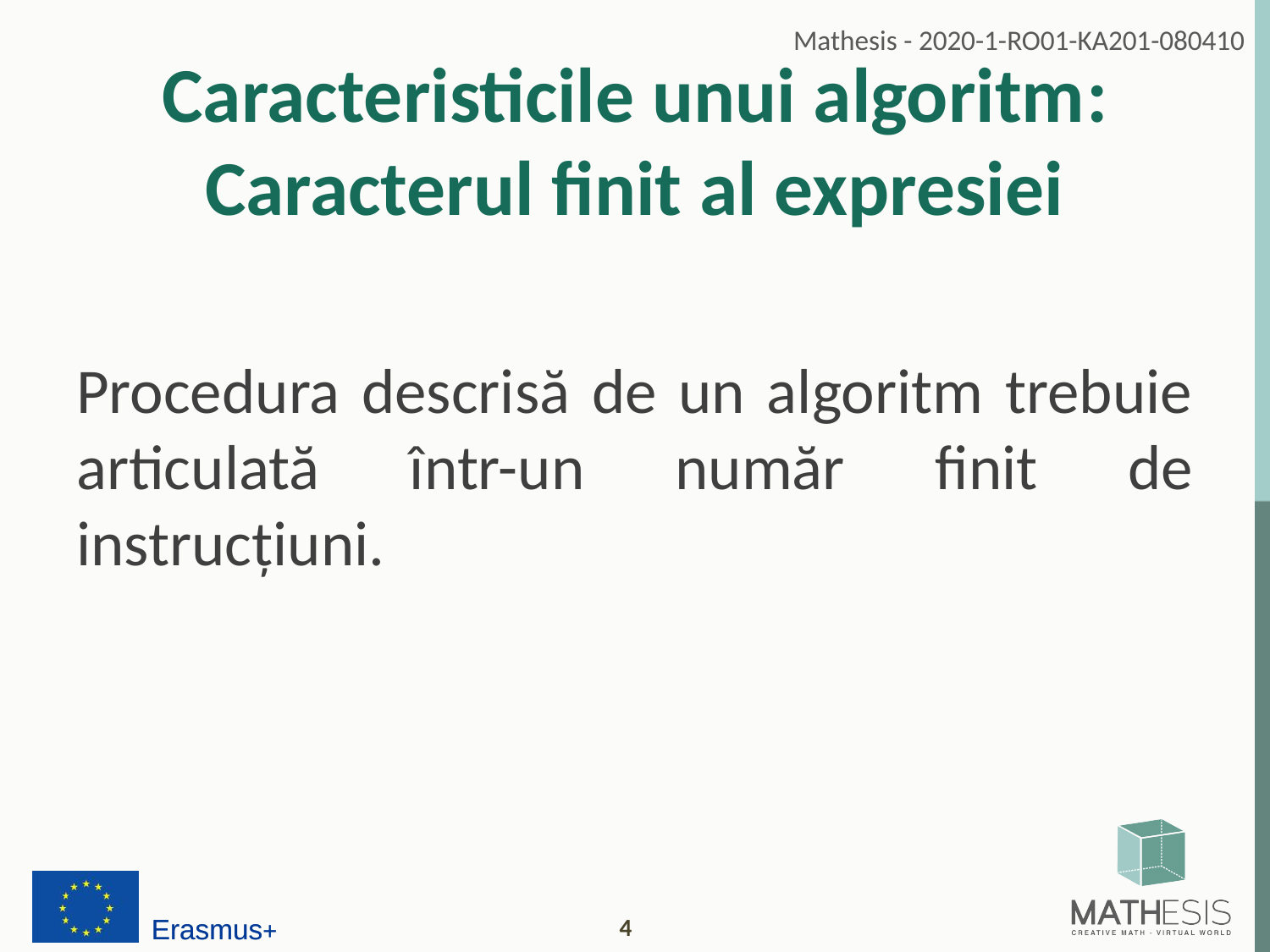

# Caracteristicile unui algoritm: Caracterul finit al expresiei
Procedura descrisă de un algoritm trebuie articulată într-un număr finit de instrucțiuni.